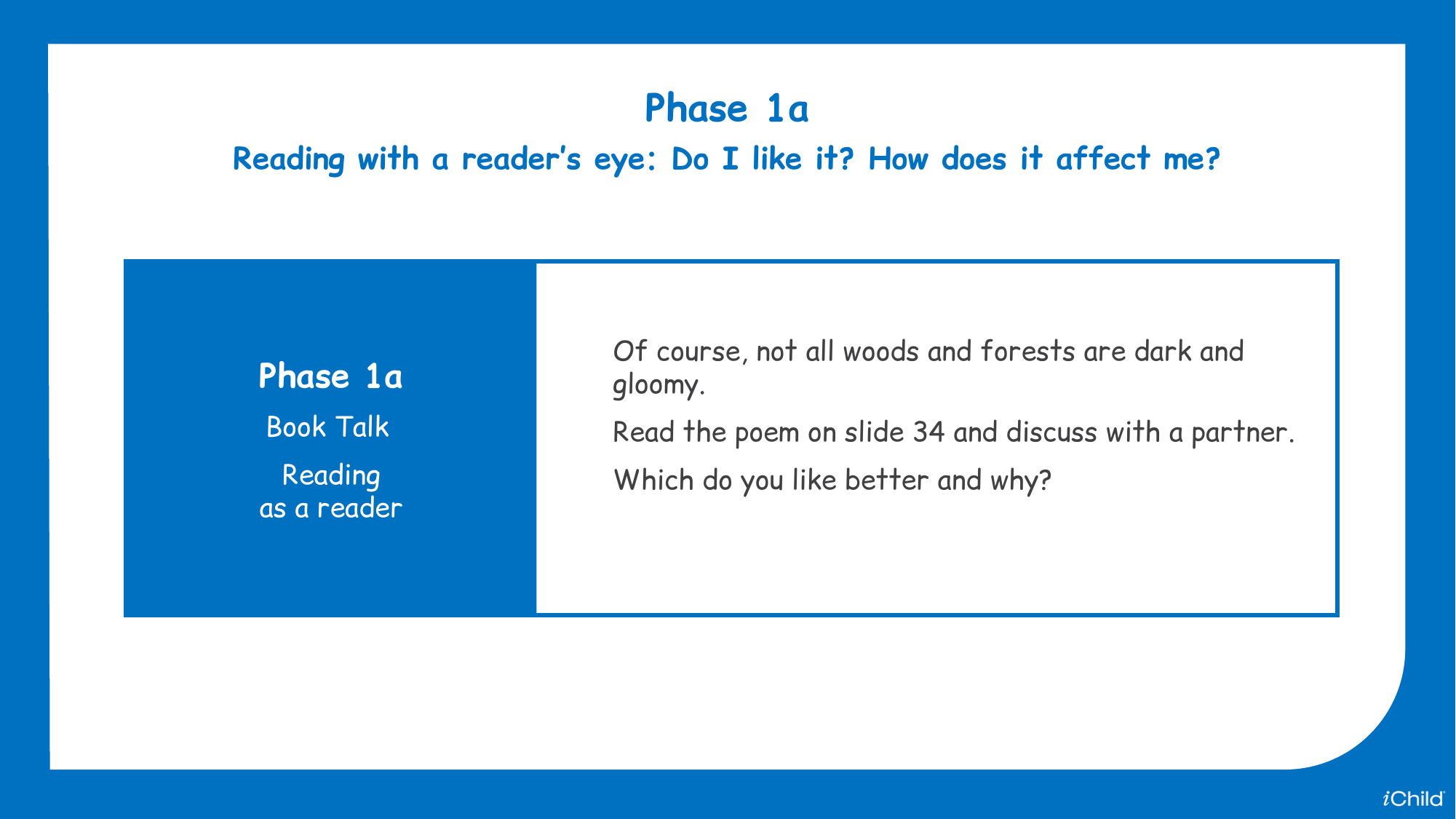

Phase 1a
Reading with a reader’s eye: Do I like it? How does it affect me?

Phase 1a
Book Talk
Reading
as a reader
Of course, not all woods and forests are dark and gloomy.
Read the poem on slide 34 and discuss with a partner.
Which do you like better and why?